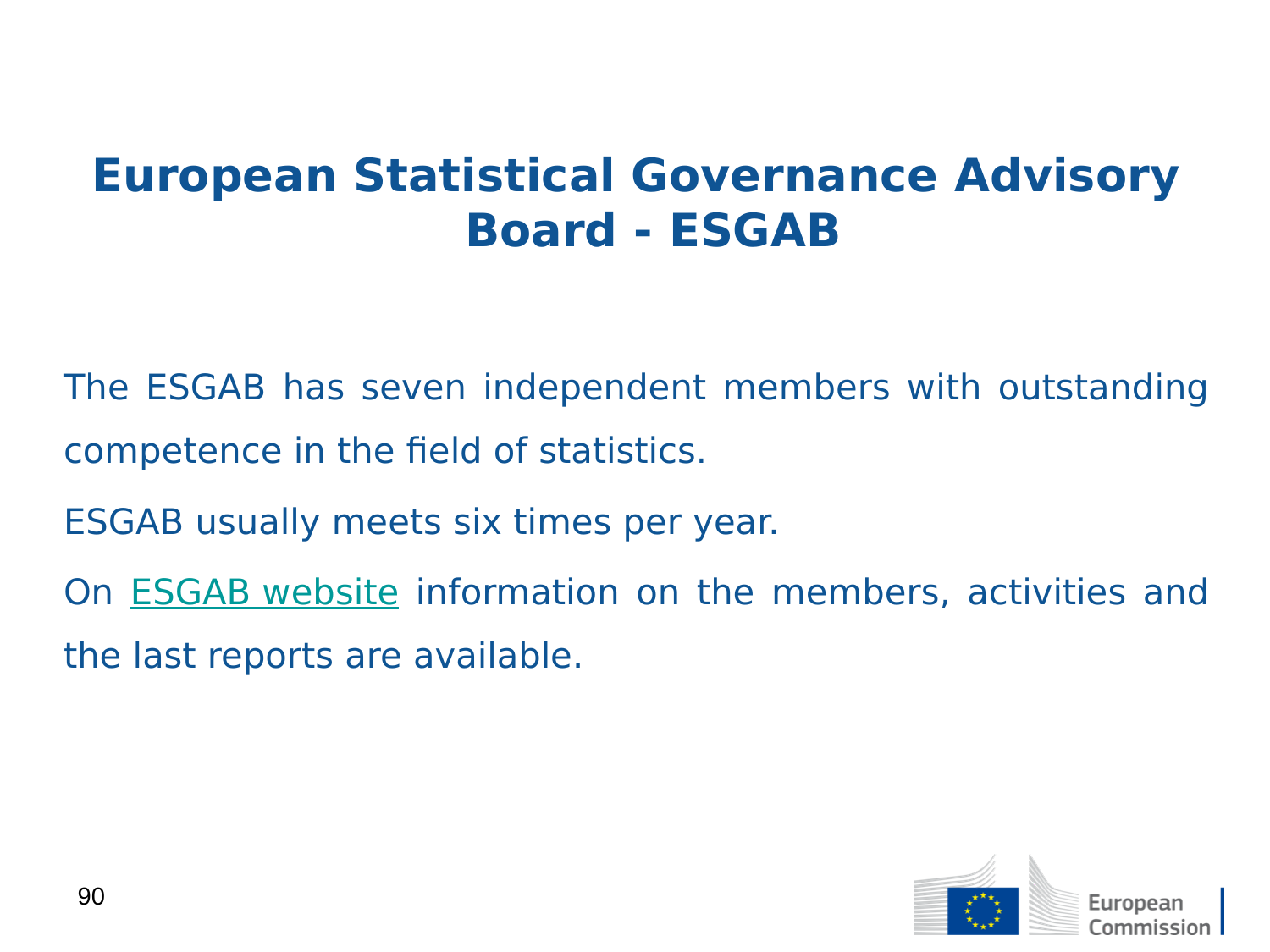

# European Statistical Governance Advisory Board - ESGAB
The ESGAB has seven independent members with outstanding competence in the field of statistics.
ESGAB usually meets six times per year.
On ESGAB website information on the members, activities and the last reports are available.

90